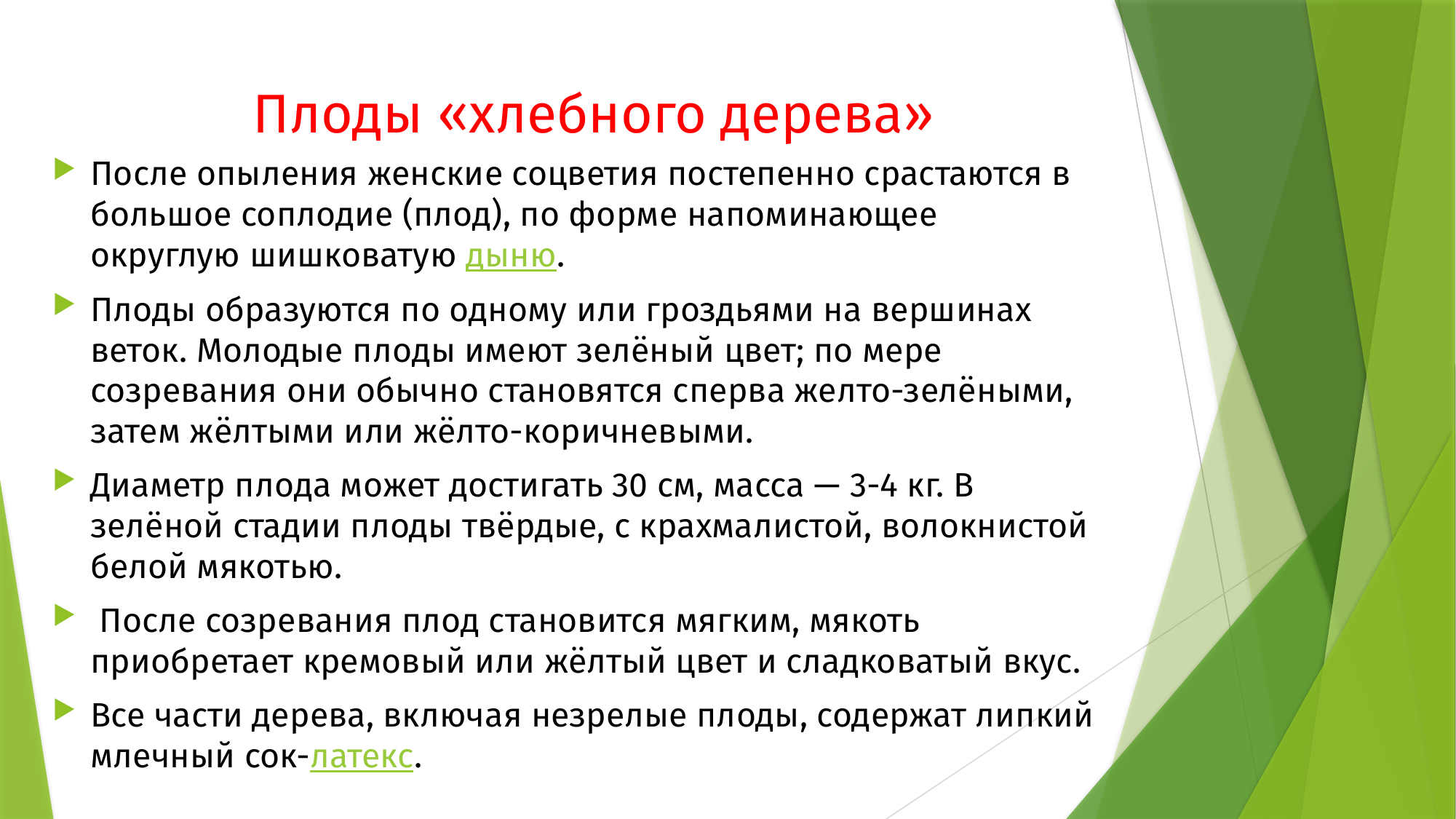

# Плоды «хлебного дерева»
После опыления женские соцветия постепенно срастаются в большое соплодие (плод), по форме напоминающее округлую шишковатую дыню.
Плоды образуются по одному или гроздьями на вершинах веток. Молодые плоды имеют зелёный цвет; по мере созревания они обычно становятся сперва желто-зелёными, затем жёлтыми или жёлто-коричневыми.
Диаметр плода может достигать 30 см, масса — 3-4 кг. В зелёной стадии плоды твёрдые, с крахмалистой, волокнистой белой мякотью.
 После созревания плод становится мягким, мякоть приобретает кремовый или жёлтый цвет и сладковатый вкус.
Все части дерева, включая незрелые плоды, содержат липкий млечный сок-латекс.